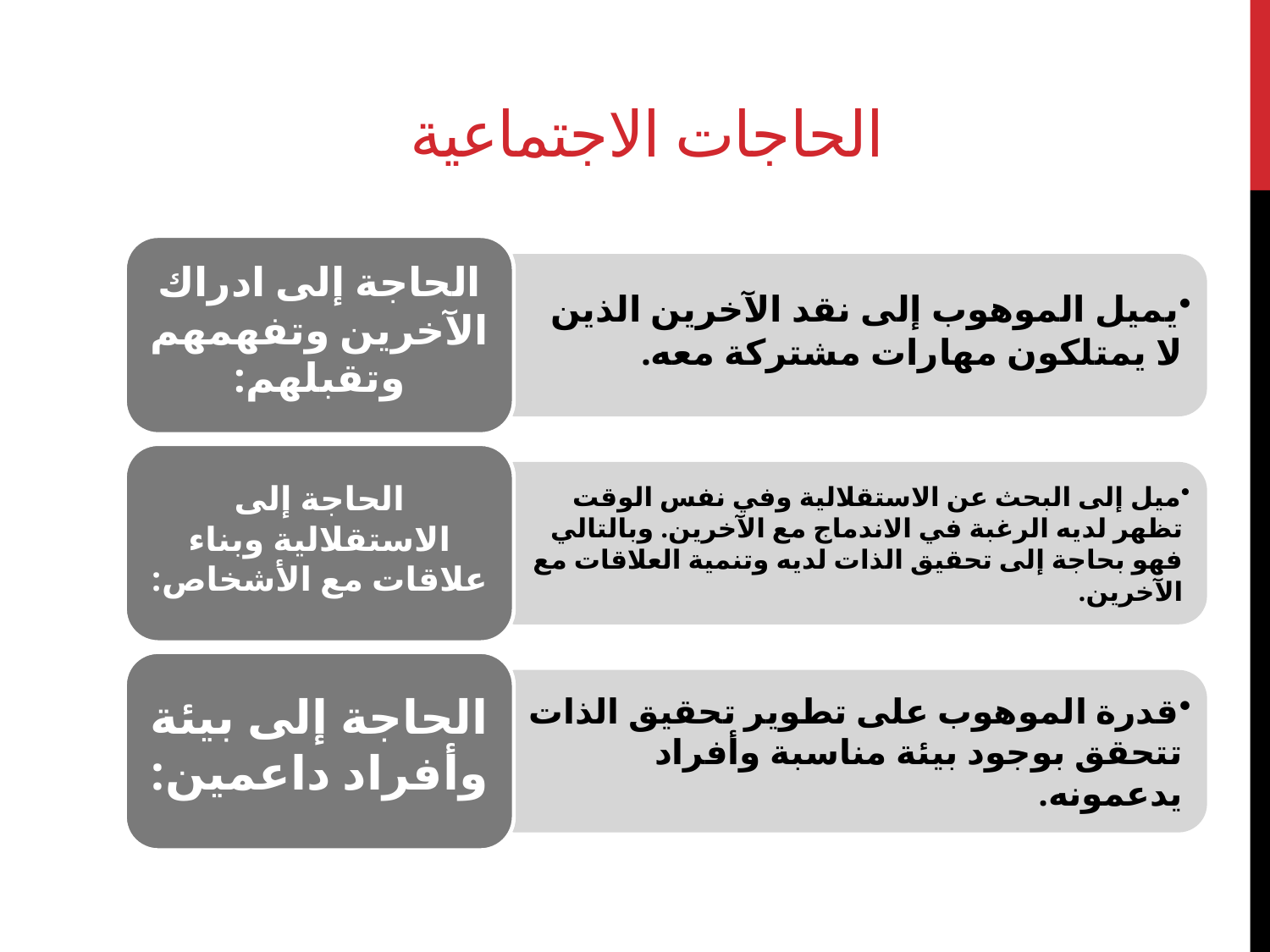

# الحاجات الاجتماعية
الحاجة إلى بيئة وأفراد داعمين:
قدرة الموهوب على تطوير تحقيق الذات تتحقق بوجود بيئة مناسبة وأفراد يدعمونه.